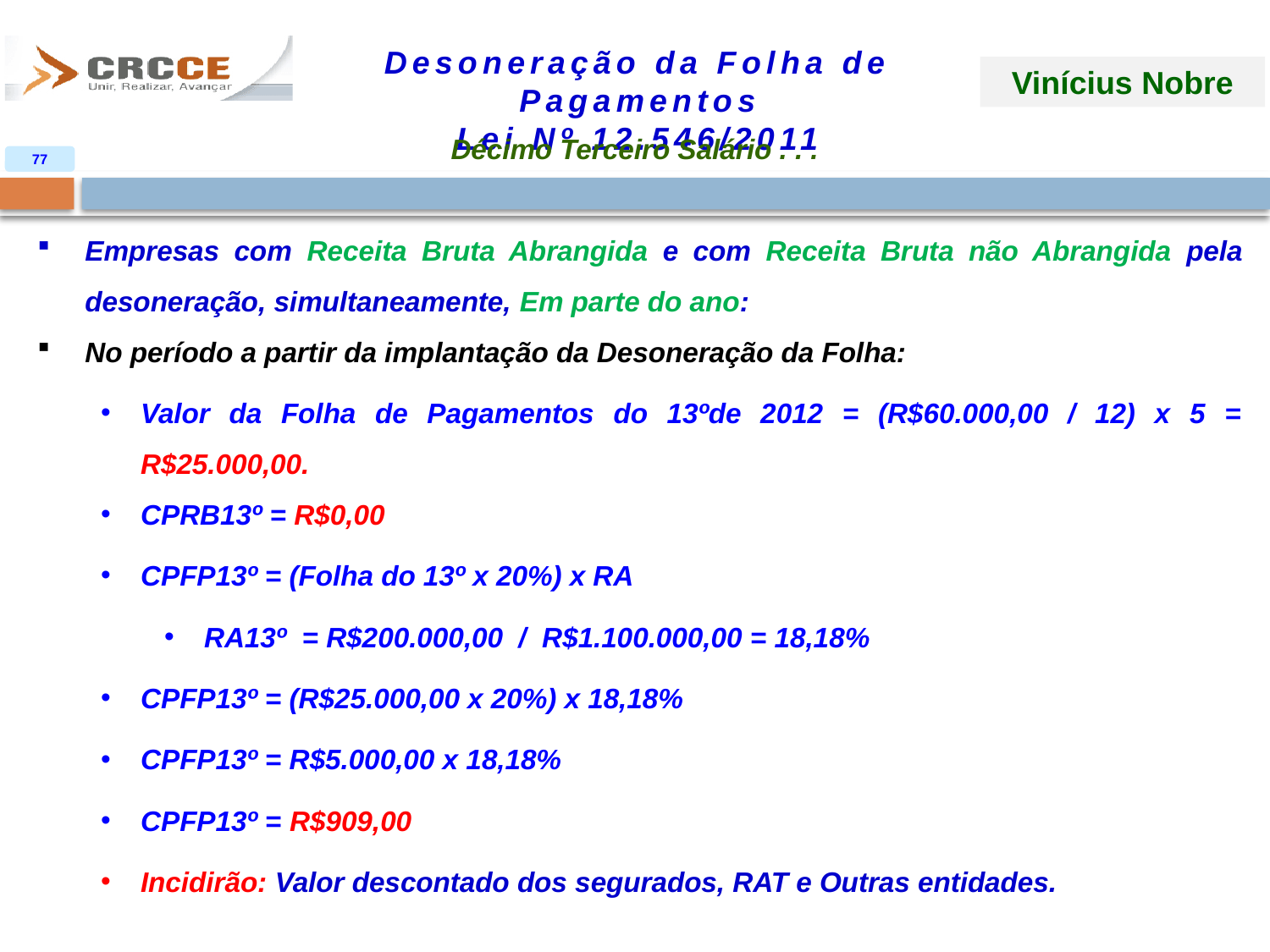

Décimo Terceiro Salário . . .
77
Empresas com Receita Bruta Abrangida e com Receita Bruta não Abrangida pela desoneração, simultaneamente, Em parte do ano:
No período a partir da implantação da Desoneração da Folha:
Valor da Folha de Pagamentos do 13ºde 2012 = (R$60.000,00 / 12) x 5 = R$25.000,00.
CPRB13º = R$0,00
CPFP13º = (Folha do 13º x 20%) x RA
RA13º  = R$200.000,00  /  R$1.100.000,00 = 18,18%
CPFP13º = (R$25.000,00 x 20%) x 18,18%
CPFP13º = R$5.000,00 x 18,18%
CPFP13º = R$909,00
Incidirão: Valor descontado dos segurados, RAT e Outras entidades.